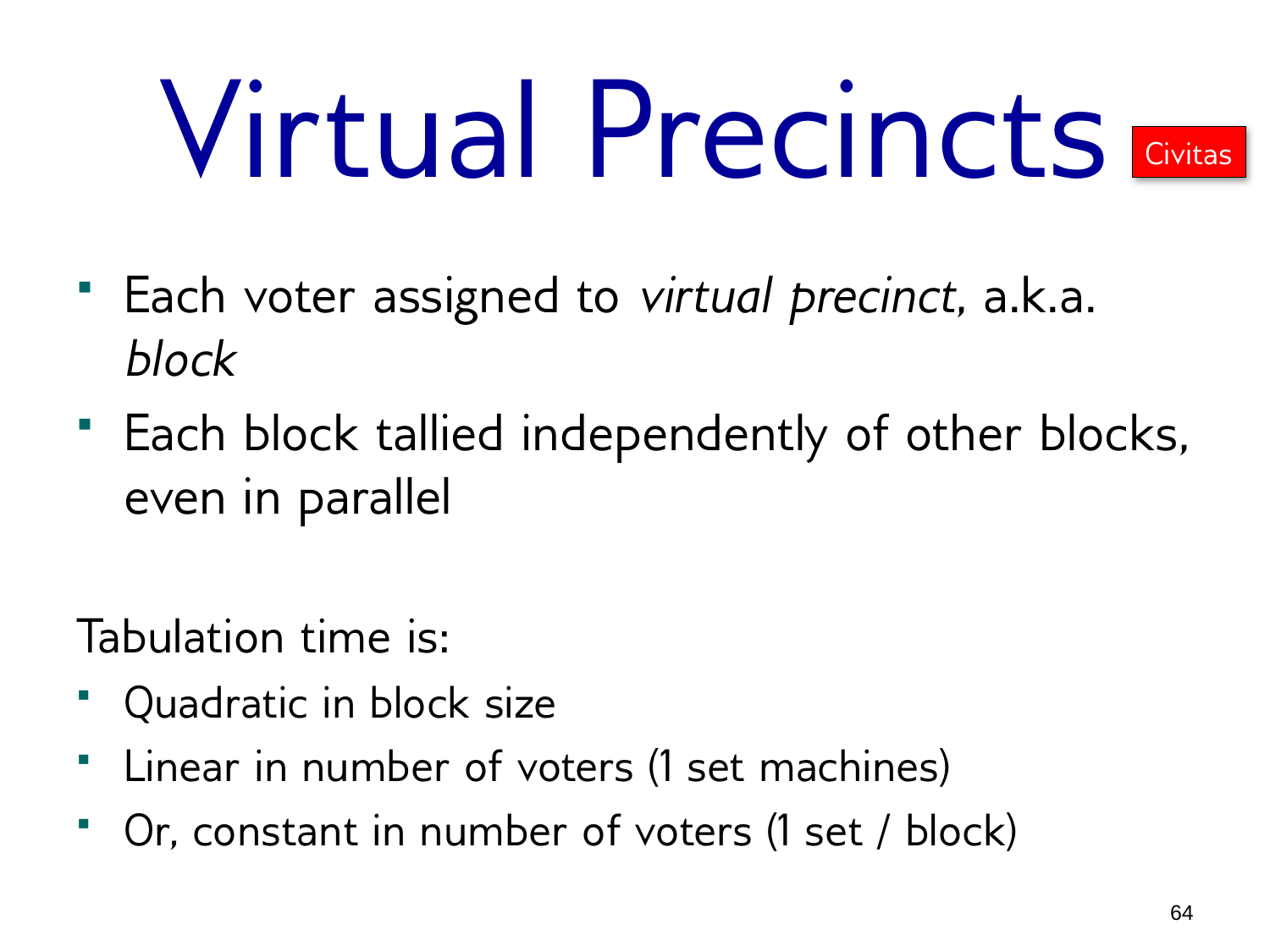

# Virtual Precincts
Civitas
Each voter assigned to virtual precinct, a.k.a. block
Each block tallied independently of other blocks, even in parallel

Tabulation time is:
Quadratic in block size
Linear in number of voters (1 set machines)
Or, constant in number of voters (1 set / block)
64